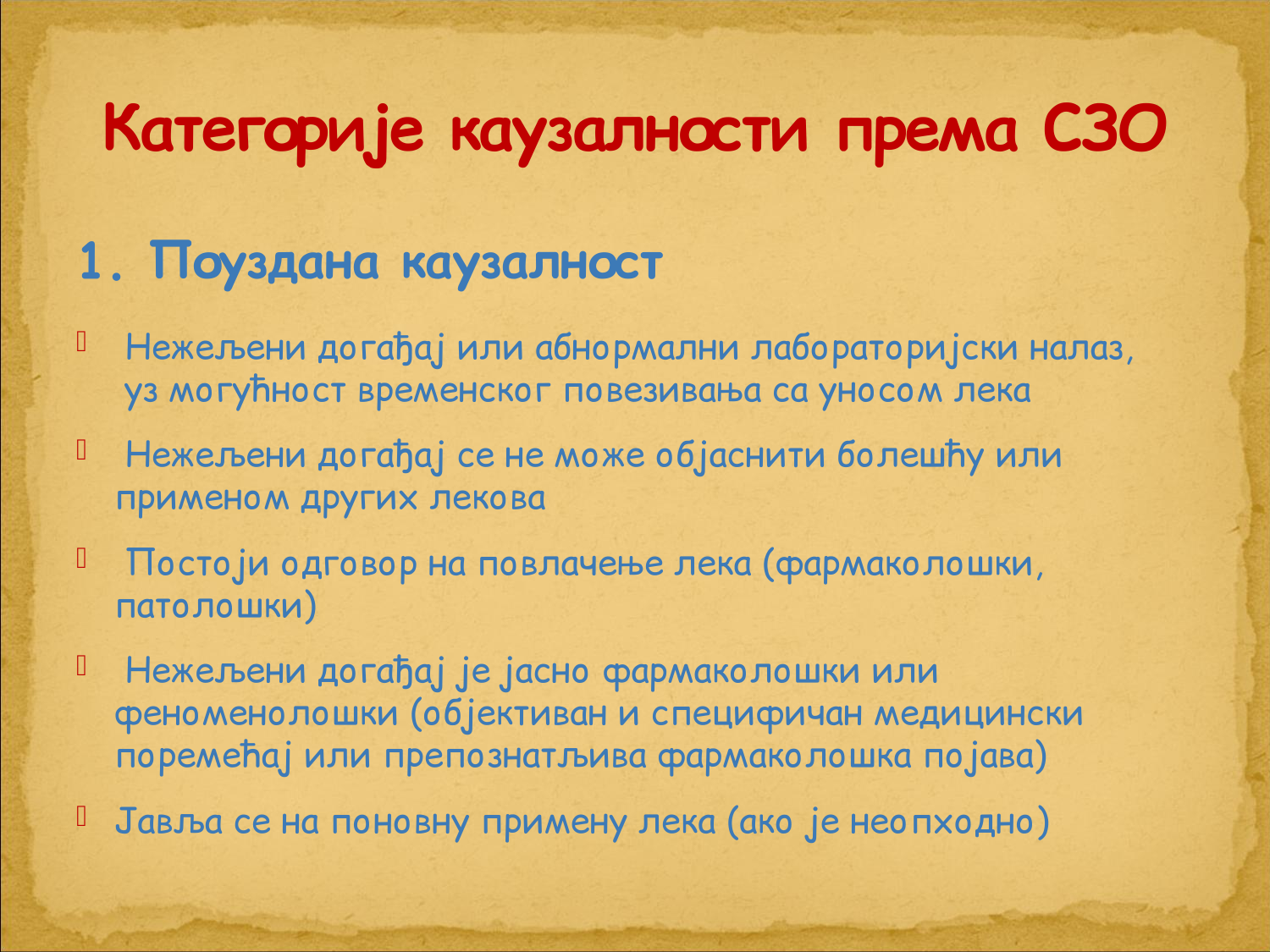

# Категорије каузалности према СЗО
1. Поуздана каузалност

 Нежељени догађај или абнормални лабораторијски налаз,      уз могућност временског повезивања са уносом лека

 Нежељени догађај се не може објаснити болешћу или применом других лекова

 Постоји одговор на повлачење лека (фармаколошки, патолошки)

 Нежељени догађај је јасно фармаколошки или феноменолошки (објективан и специфичан медицински поремећај или препознатљива фармаколошка појава)

Јавља се на поновну примену лека (ако је неопходно)